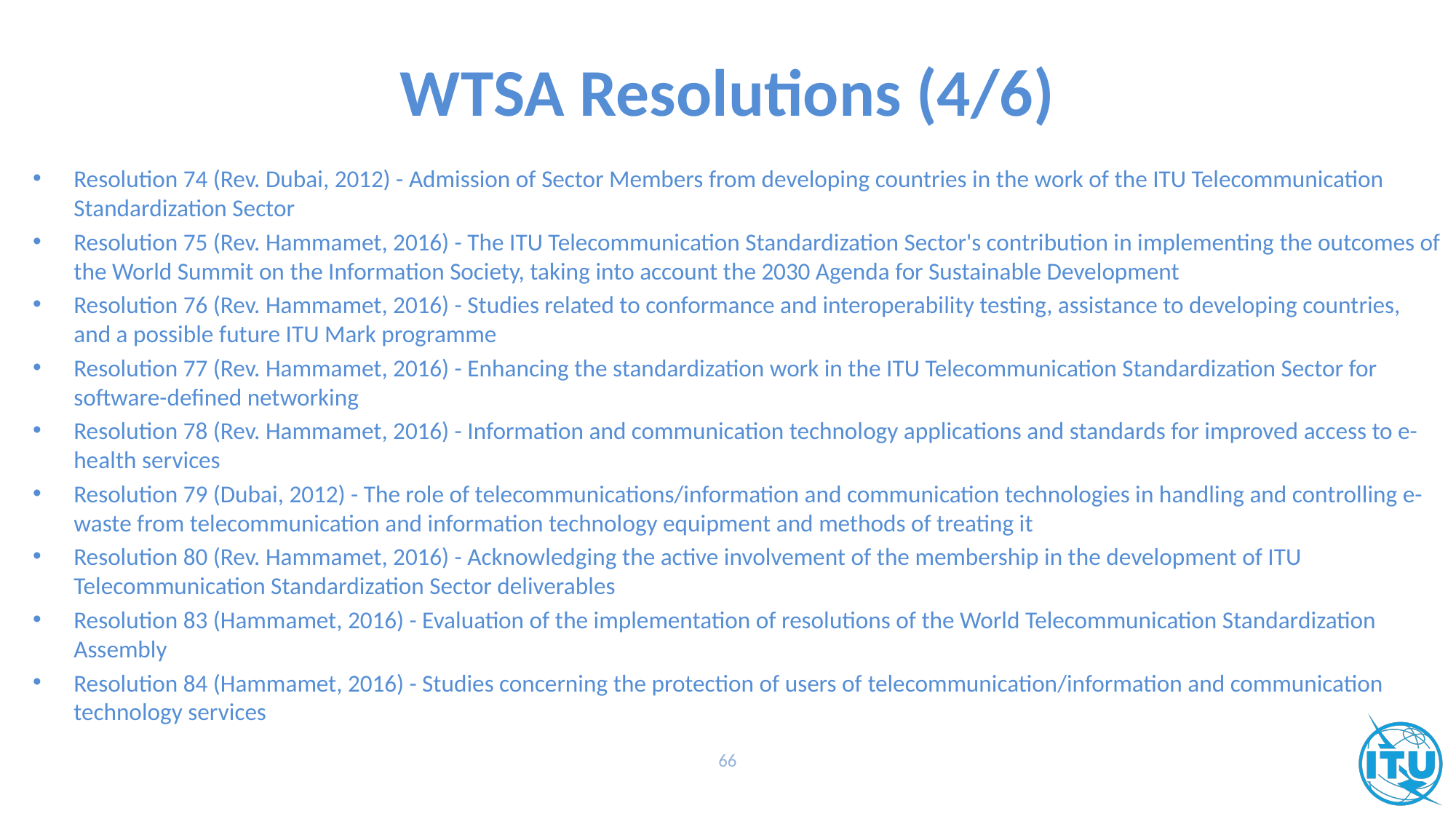

# WTSA Resolutions (4/6)
Resolution 74 (Rev. Dubai, 2012) - Admission of Sector Members from developing countries in the work of the ITU Telecommunication Standardization Sector
Resolution 75 (Rev. Hammamet, 2016) - The ITU Telecommunication Standardization Sector's contribution in implementing the outcomes of the World Summit on the Information Society, taking into account the 2030 Agenda for Sustainable Development
Resolution 76 (Rev. Hammamet, 2016) - Studies related to conformance and interoperability testing, assistance to developing countries, and a possible future ITU Mark programme
Resolution 77 (Rev. Hammamet, 2016) - Enhancing the standardization work in the ITU Telecommunication Standardization Sector for software-defined networking
Resolution 78 (Rev. Hammamet, 2016) - Information and communication technology applications and standards for improved access to e-health services
Resolution 79 (Dubai, 2012) - The role of telecommunications/information and communication technologies in handling and controlling e-waste from telecommunication and information technology equipment and methods of treating it
Resolution 80 (Rev. Hammamet, 2016) - Acknowledging the active involvement of the membership in the development of ITU Telecommunication Standardization Sector deliverables
Resolution 83 (Hammamet, 2016) - Evaluation of the implementation of resolutions of the World Telecommunication Standardization Assembly
Resolution 84 (Hammamet, 2016) - Studies concerning the protection of users of telecommunication/information and communication technology services
66